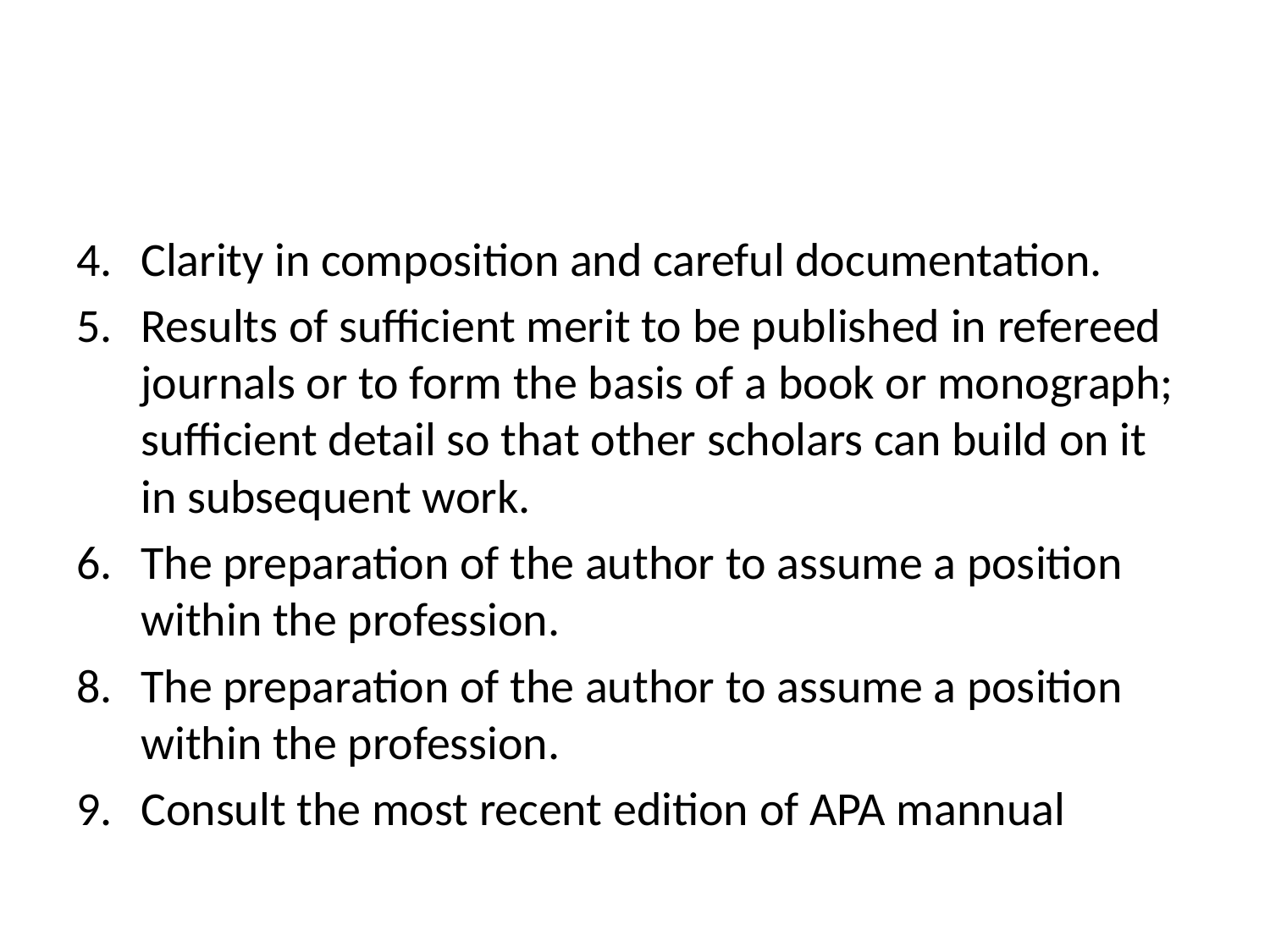

#
Clarity in composition and careful documentation.
Results of sufficient merit to be published in refereed journals or to form the basis of a book or monograph; sufficient detail so that other scholars can build on it in subsequent work.
The preparation of the author to assume a position within the profession.
The preparation of the author to assume a position within the profession.
Consult the most recent edition of APA mannual